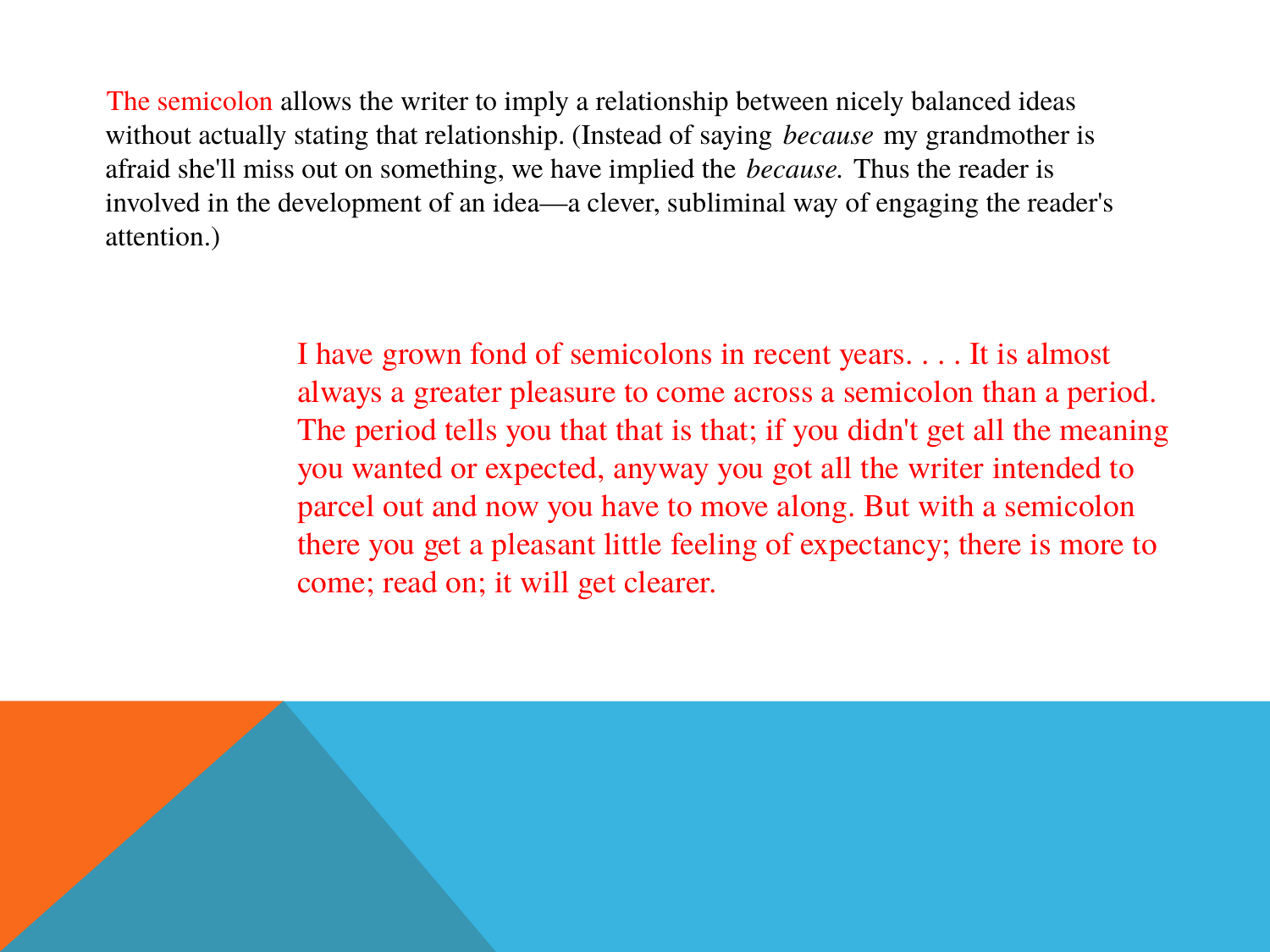

#
       The semicolon allows the writer to imply a relationship between nicely balanced ideas without actually stating that relationship. (Instead of saying because my grandmother is afraid she'll miss out on something, we have implied the because. Thus the reader is involved in the development of an idea—a clever, subliminal way of engaging the reader's attention.)
I have grown fond of semicolons in recent years. . . . It is almost always a greater pleasure to come across a semicolon than a period. The period tells you that that is that; if you didn't get all the meaning you wanted or expected, anyway you got all the writer intended to parcel out and now you have to move along. But with a semicolon there you get a pleasant little feeling of expectancy; there is more to come; read on; it will get clearer.